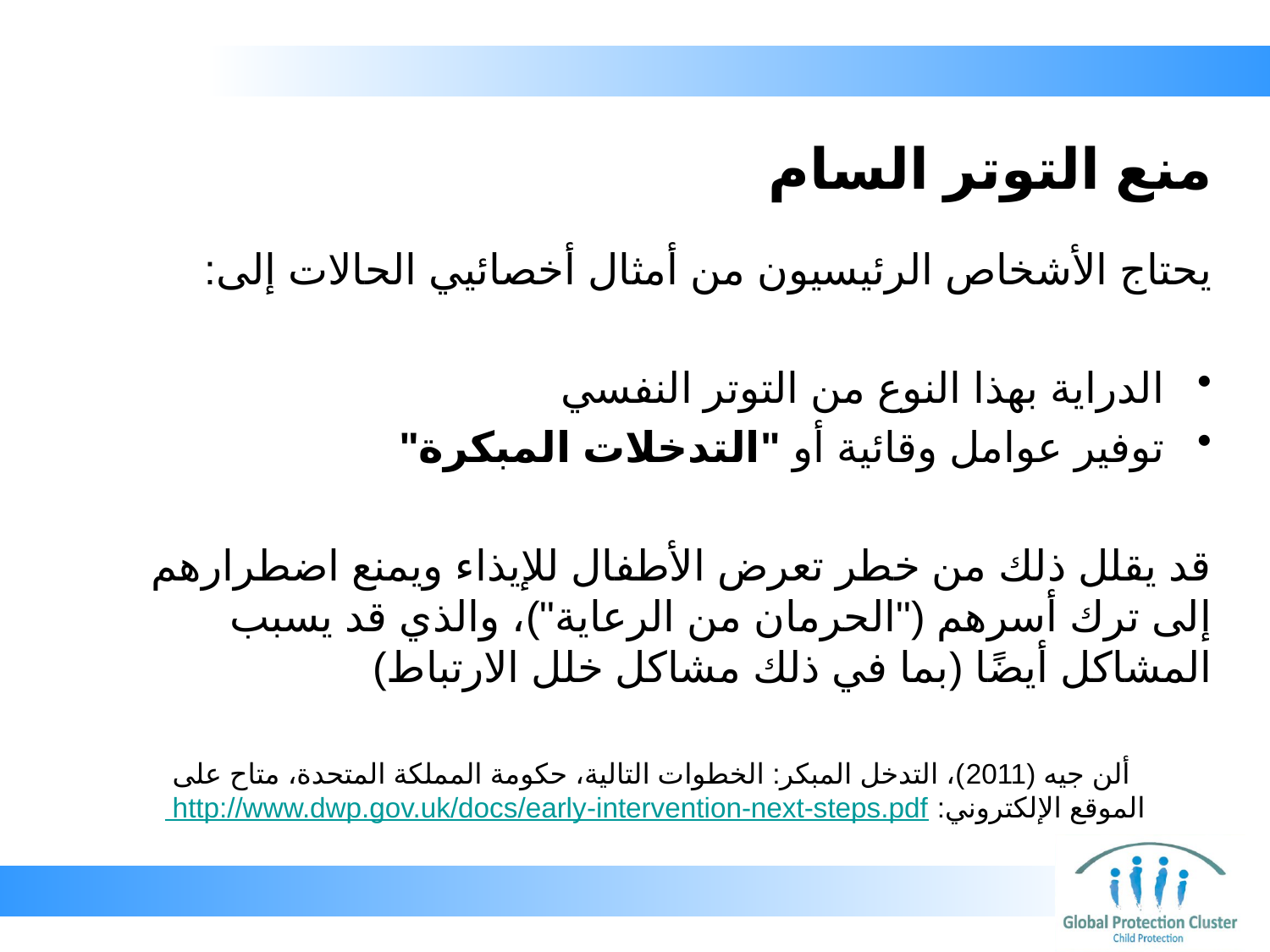

# منع التوتر السام
يحتاج الأشخاص الرئيسيون من أمثال أخصائيي الحالات إلى:

الدراية بهذا النوع من التوتر النفسي
توفير عوامل وقائية أو "التدخلات المبكرة"

قد يقلل ذلك من خطر تعرض الأطفال للإيذاء ويمنع اضطرارهم إلى ترك أسرهم ("الحرمان من الرعاية")، والذي قد يسبب المشاكل أيضًا (بما في ذلك مشاكل خلل الارتباط)

		ألن جيه (2011)، التدخل المبكر: الخطوات التالية، حكومة المملكة المتحدة، متاح على الموقع الإلكتروني: 	 http://www.dwp.gov.uk/docs/early-intervention-next-steps.pdf